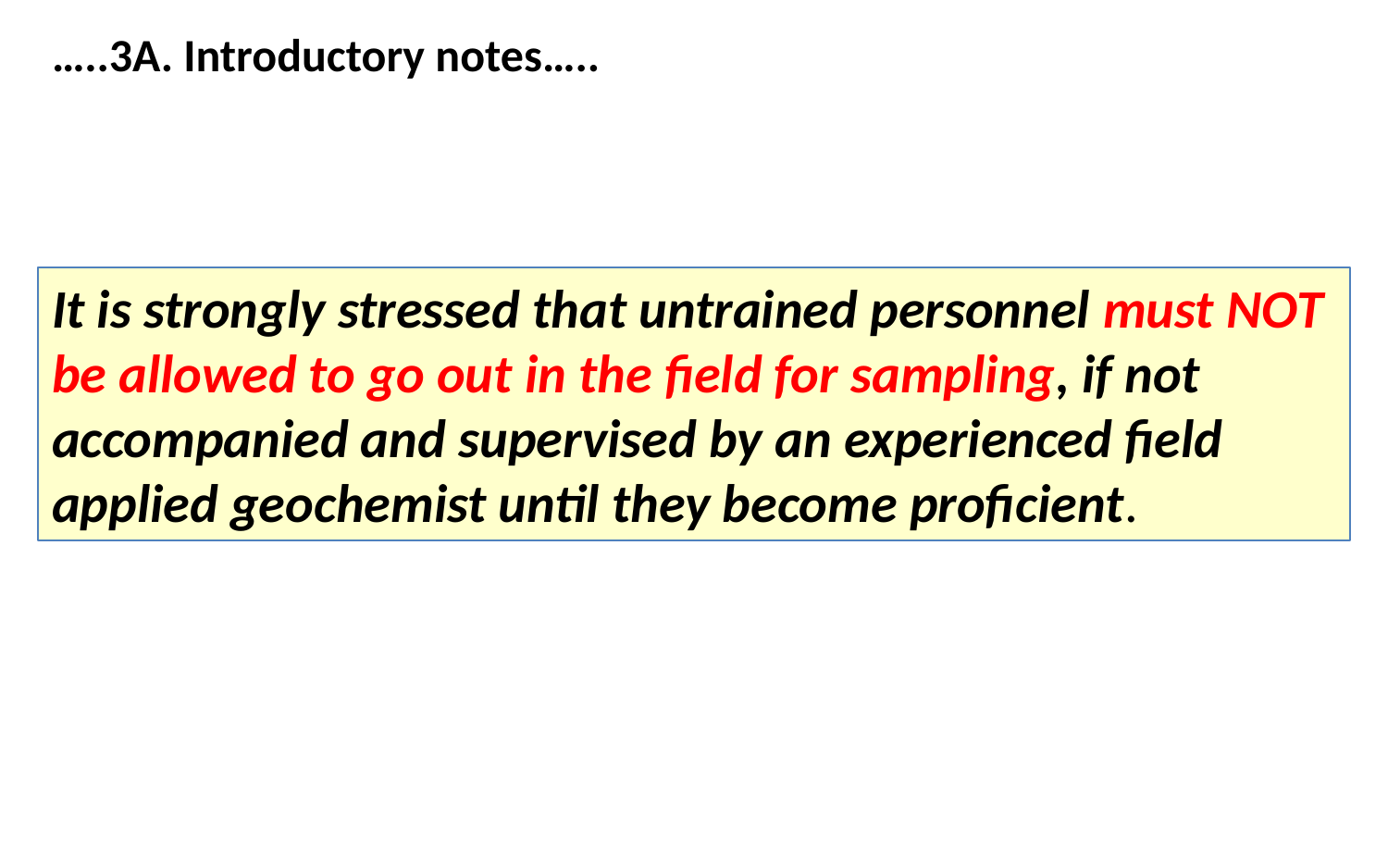

…..3A. Introductory notes…..
It is strongly stressed that untrained personnel must NOT be allowed to go out in the field for sampling, if not accompanied and supervised by an experienced field applied geochemist until they become proficient.